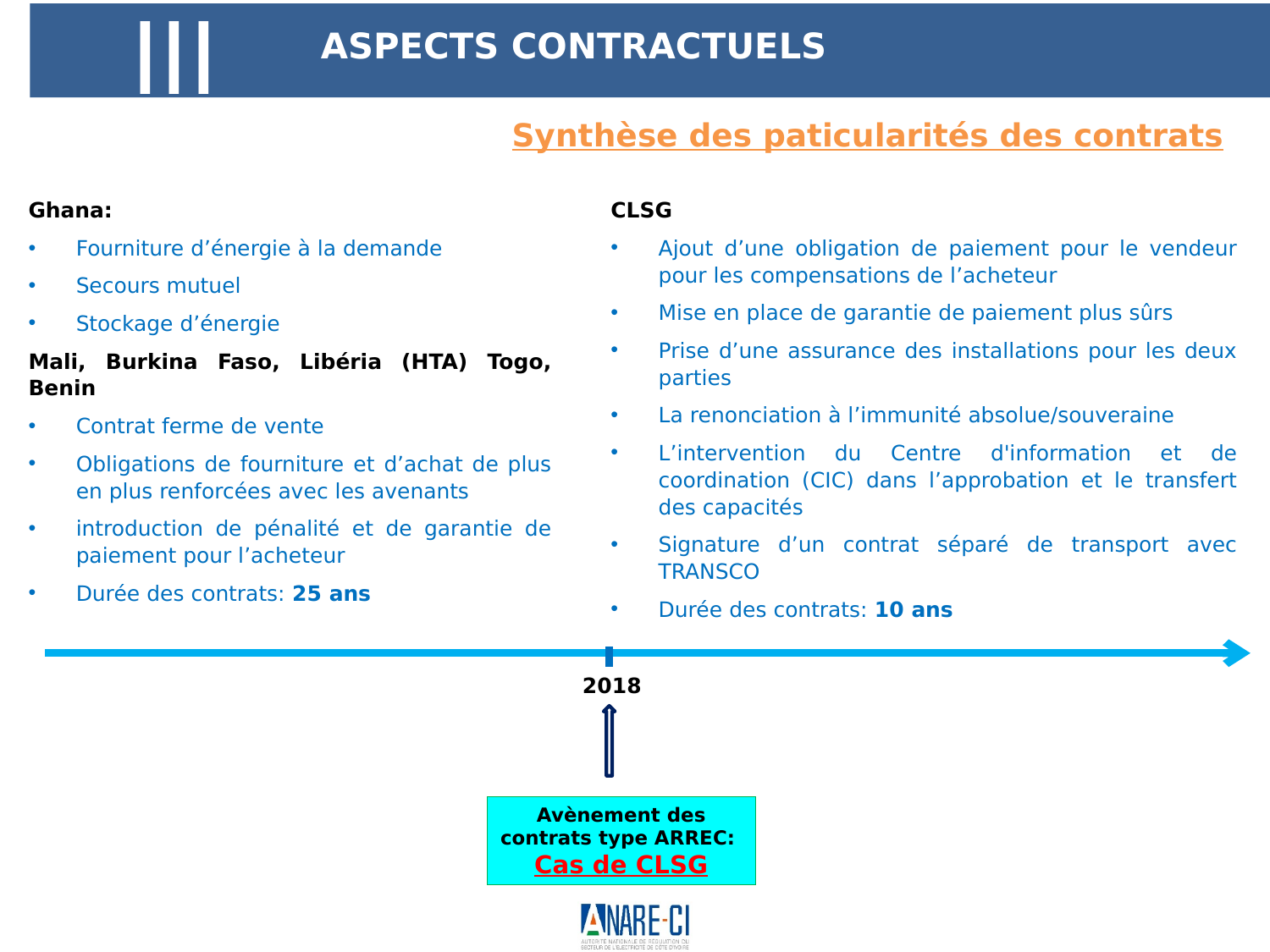

III

ASPECTS CONTRACTUELS
Synthèse des paticularités des contrats
CLSG
Ajout d’une obligation de paiement pour le vendeur pour les compensations de l’acheteur
Mise en place de garantie de paiement plus sûrs
Prise d’une assurance des installations pour les deux parties
La renonciation à l’immunité absolue/souveraine
L’intervention du Centre d'information et de coordination (CIC) dans l’approbation et le transfert des capacités
Signature d’un contrat séparé de transport avec TRANSCO
Durée des contrats: 10 ans
Ghana:
Fourniture d’énergie à la demande
Secours mutuel
Stockage d’énergie
Mali, Burkina Faso, Libéria (HTA) Togo, Benin
Contrat ferme de vente
Obligations de fourniture et d’achat de plus en plus renforcées avec les avenants
introduction de pénalité et de garantie de paiement pour l’acheteur
Durée des contrats: 25 ans

2018

Avènement des contrats type ARREC:
Cas de CLSG